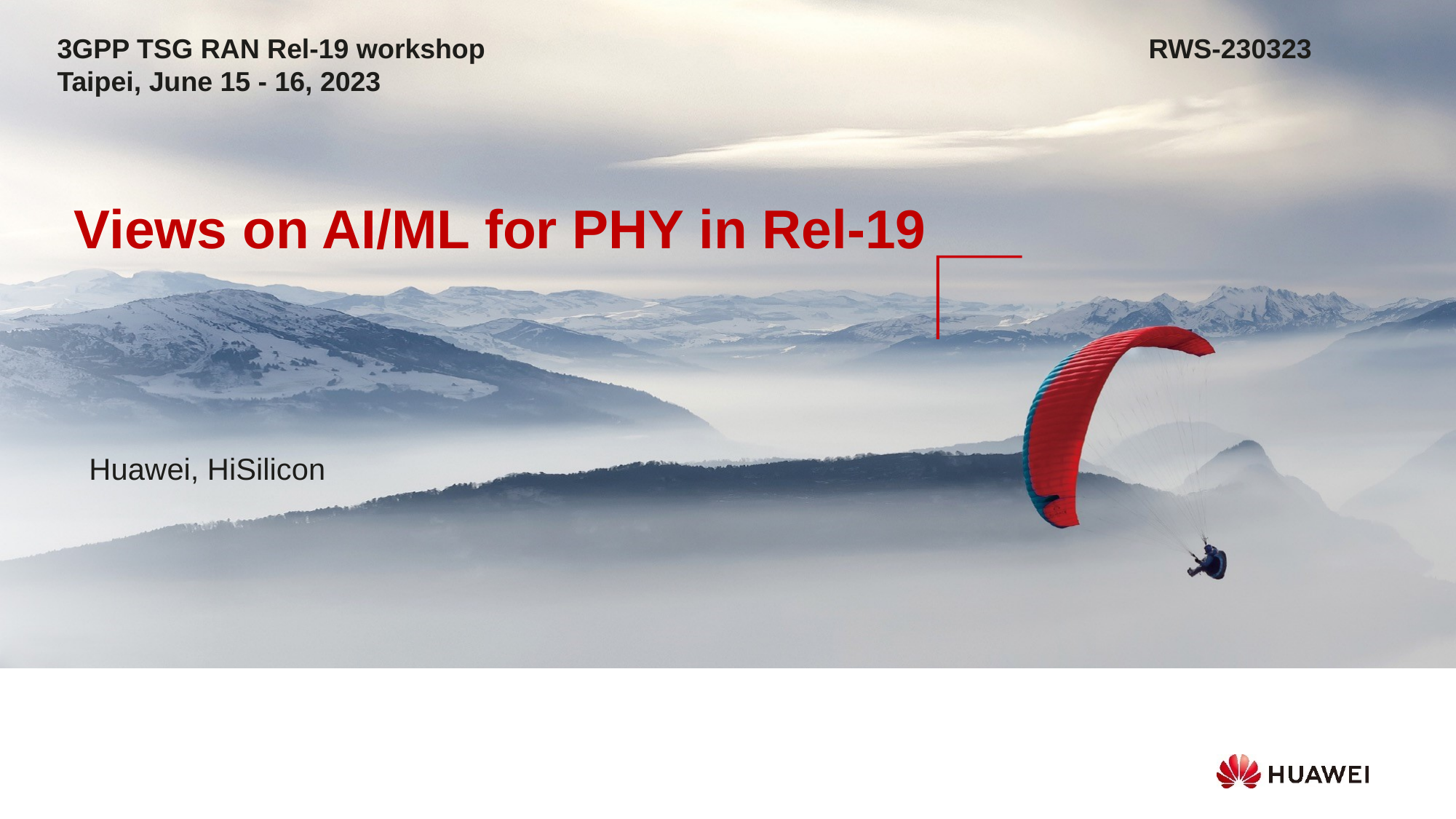

3GPP TSG RAN Rel-19 workshop							RWS-230323
Taipei, June 15 - 16, 2023
Views on AI/ML for PHY in Rel-19
Huawei, HiSilicon